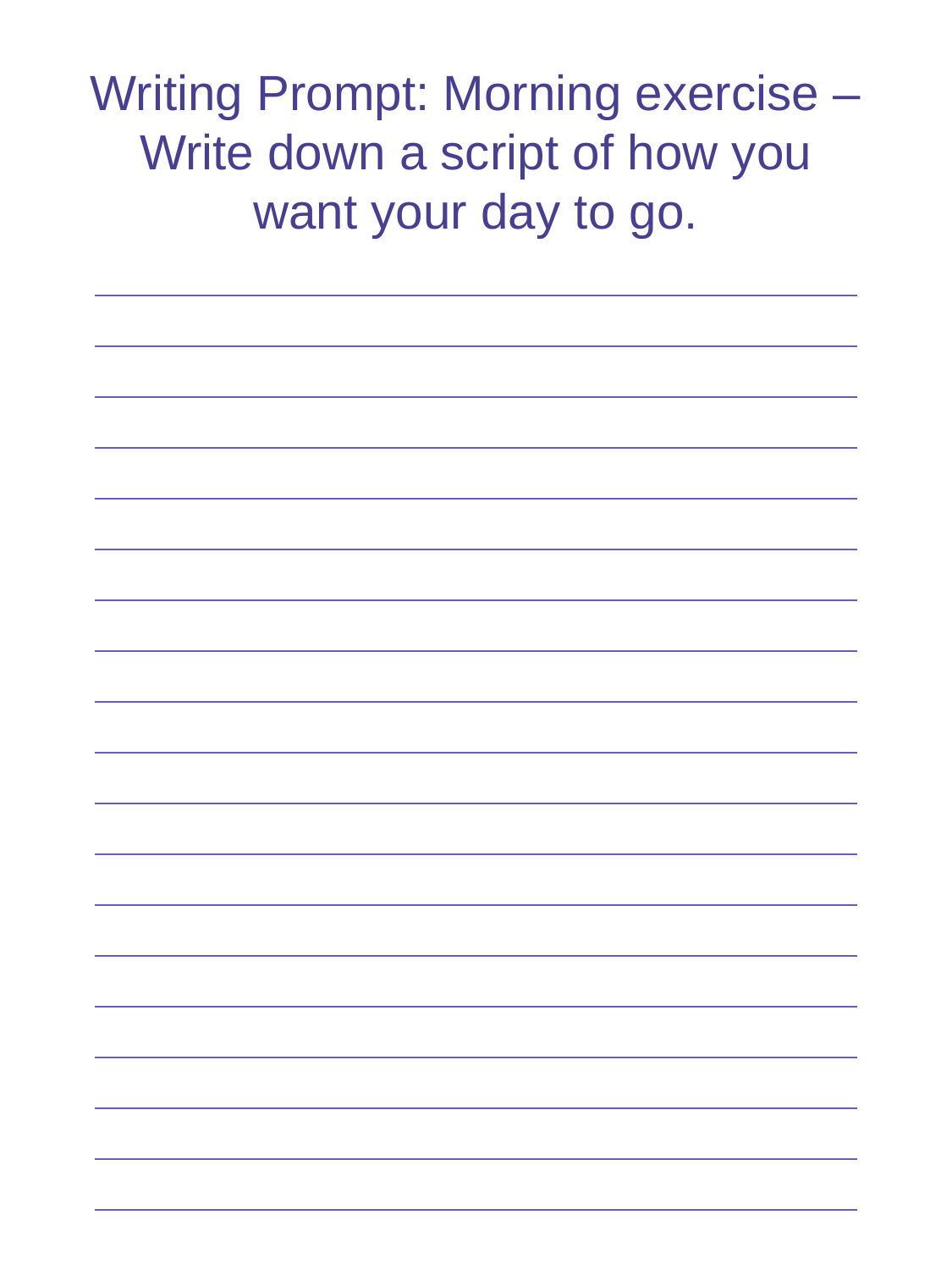

Writing Prompt: Morning exercise – Write down a script of how you want your day to go.
|  |
| --- |
|  |
|  |
|  |
|  |
|  |
|  |
|  |
|  |
|  |
|  |
|  |
|  |
|  |
|  |
|  |
|  |
|  |